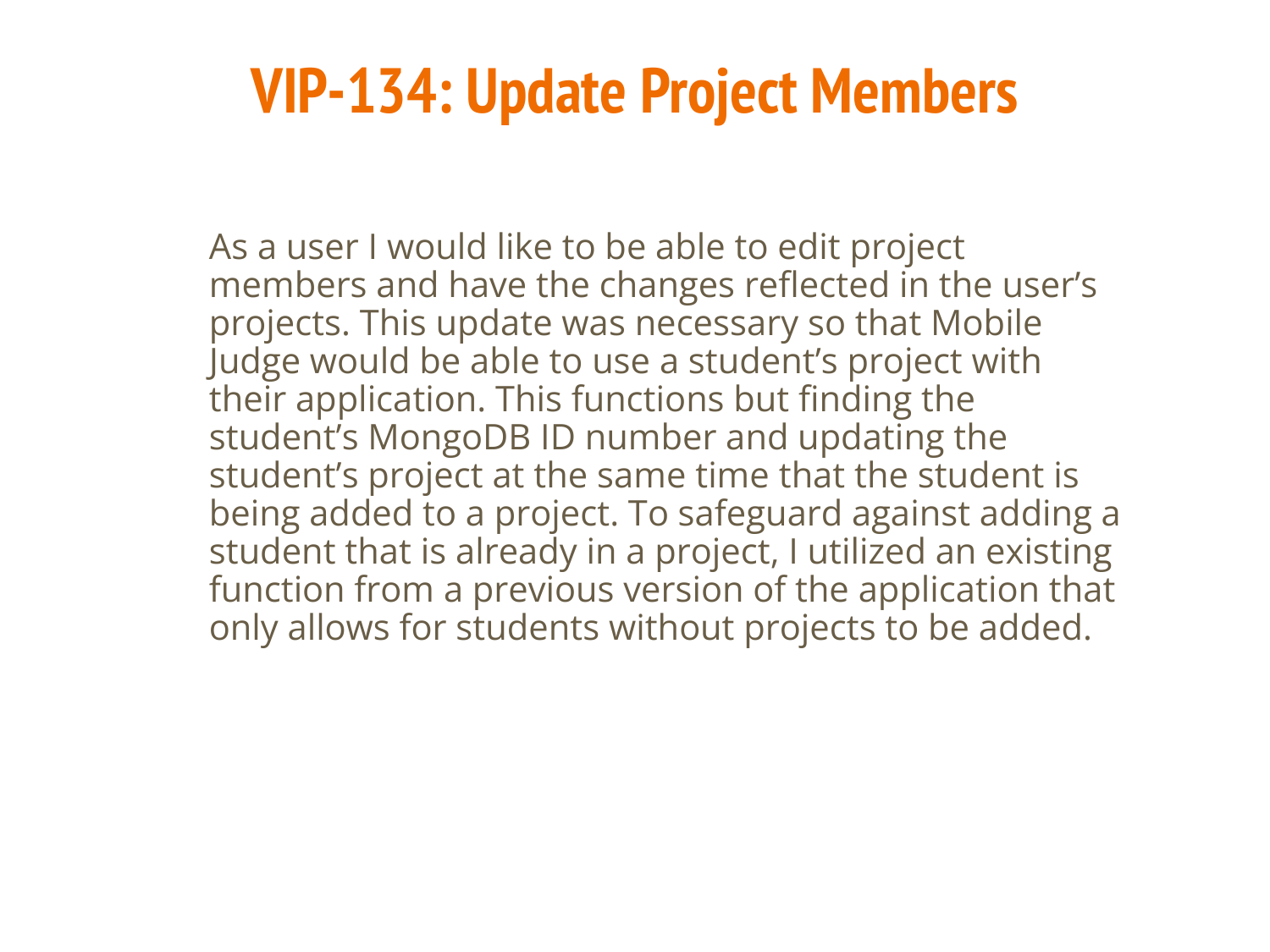

# VIP-134: Update Project Members
As a user I would like to be able to edit project members and have the changes reflected in the user’s projects. This update was necessary so that Mobile Judge would be able to use a student’s project with their application. This functions but finding the student’s MongoDB ID number and updating the student’s project at the same time that the student is being added to a project. To safeguard against adding a student that is already in a project, I utilized an existing function from a previous version of the application that only allows for students without projects to be added.